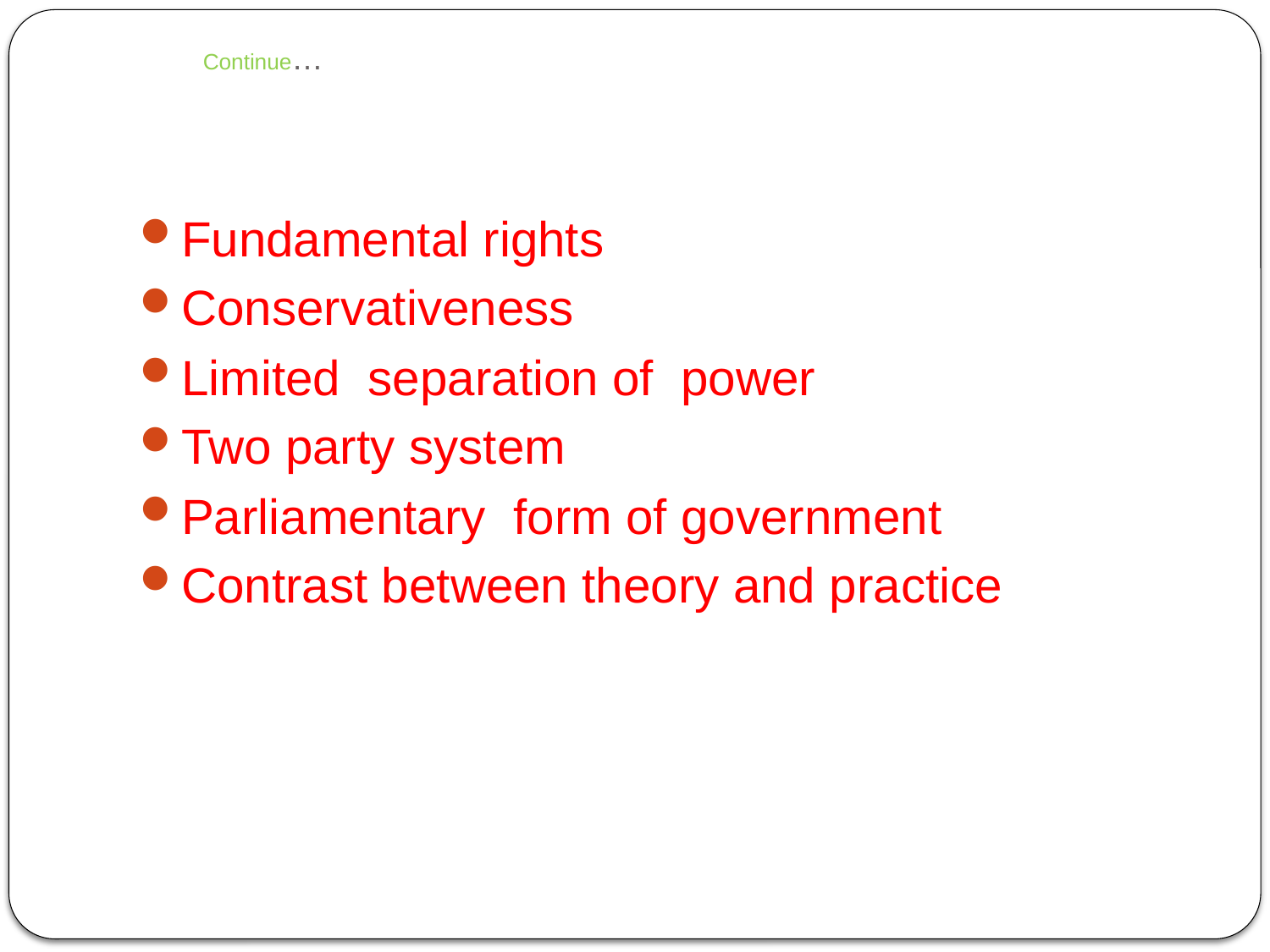

# Continue…
Fundamental rights
Conservativeness
Limited  separation of  power
Two party system
Parliamentary  form of government
Contrast between theory and practice